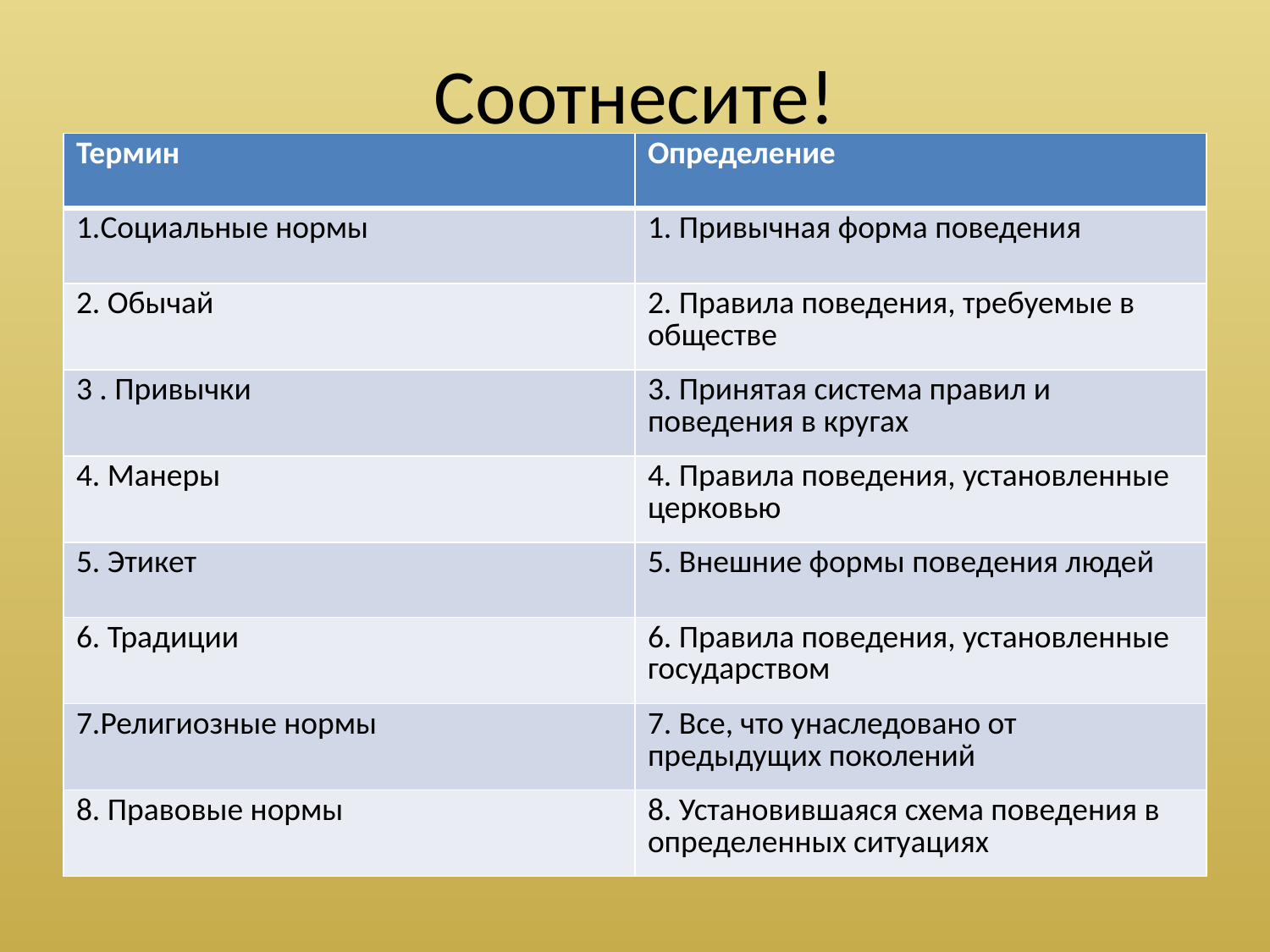

# Соотнесите!
| Термин | Определение |
| --- | --- |
| 1.Социальные нормы | 1. Привычная форма поведения |
| 2. Обычай | 2. Правила поведения, требуемые в обществе |
| 3 . Привычки | 3. Принятая система правил и поведения в кругах |
| 4. Манеры | 4. Правила поведения, установленные церковью |
| 5. Этикет | 5. Внешние формы поведения людей |
| 6. Традиции | 6. Правила поведения, установленные государством |
| 7.Религиозные нормы | 7. Все, что унаследовано от предыдущих поколений |
| 8. Правовые нормы | 8. Установившаяся схема поведения в определенных ситуациях |